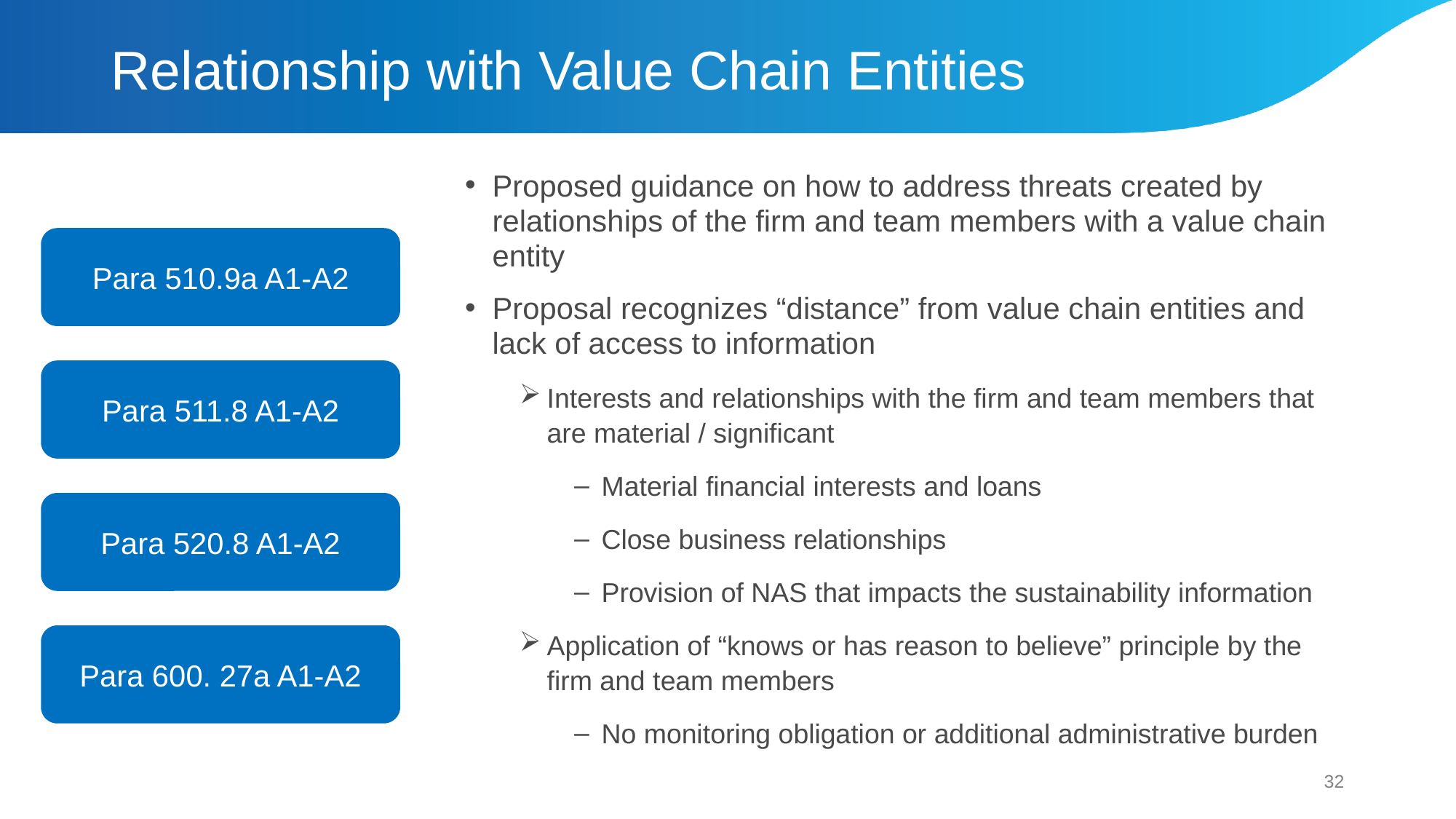

# Relationship with Value Chain Entities
Proposed guidance on how to address threats created by relationships of the firm and team members with a value chain entity
Proposal recognizes “distance” from value chain entities and lack of access to information
Interests and relationships with the firm and team members that are material / significant
Material financial interests and loans
Close business relationships
Provision of NAS that impacts the sustainability information
Application of “knows or has reason to believe” principle by the firm and team members
No monitoring obligation or additional administrative burden

Para 510.9a A1-A2
Para 511.8 A1-A2
Para 520.8 A1-A2
Para 600. 27a A1-A2
32